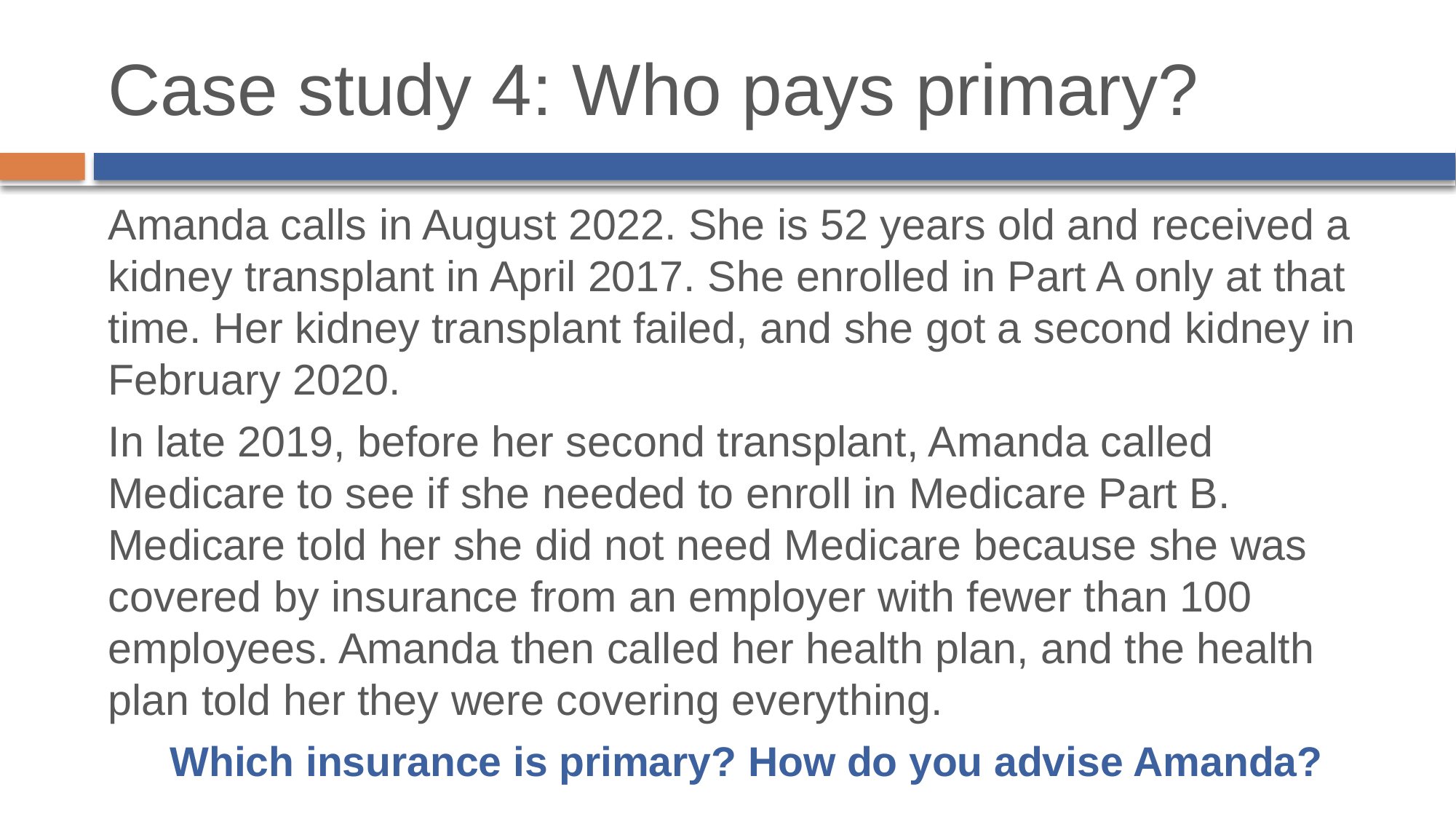

# Case study 4: Who pays primary?
Amanda calls in August 2022. She is 52 years old and received a kidney transplant in April 2017. She enrolled in Part A only at that time. Her kidney transplant failed, and she got a second kidney in February 2020.
In late 2019, before her second transplant, Amanda called Medicare to see if she needed to enroll in Medicare Part B. Medicare told her she did not need Medicare because she was covered by insurance from an employer with fewer than 100 employees. Amanda then called her health plan, and the health plan told her they were covering everything.
Which insurance is primary? How do you advise Amanda?